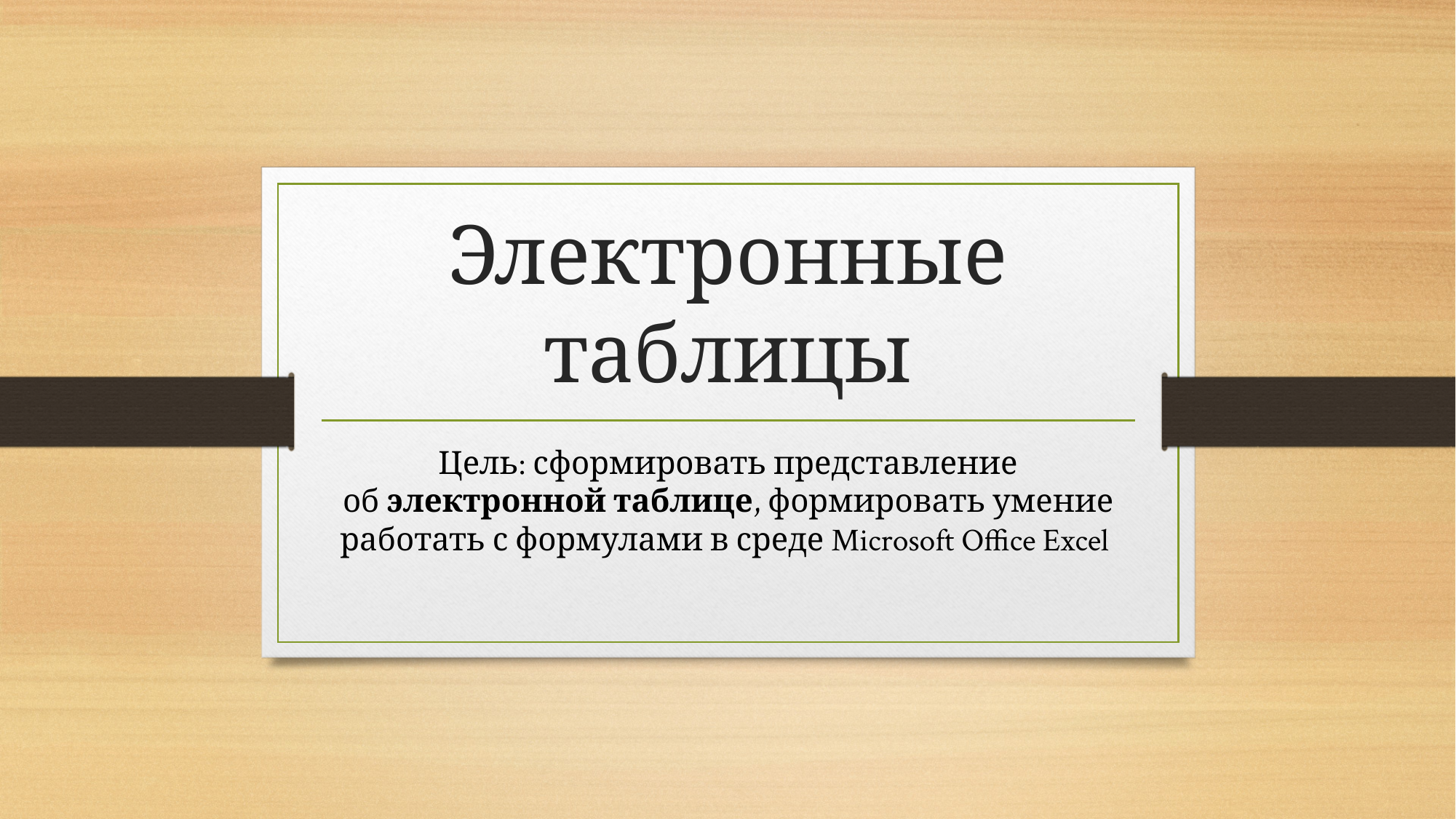

# Электронные таблицы
Цель: сформировать представление об электронной таблице, формировать умение работать с формулами в среде Microsoft Office Excel